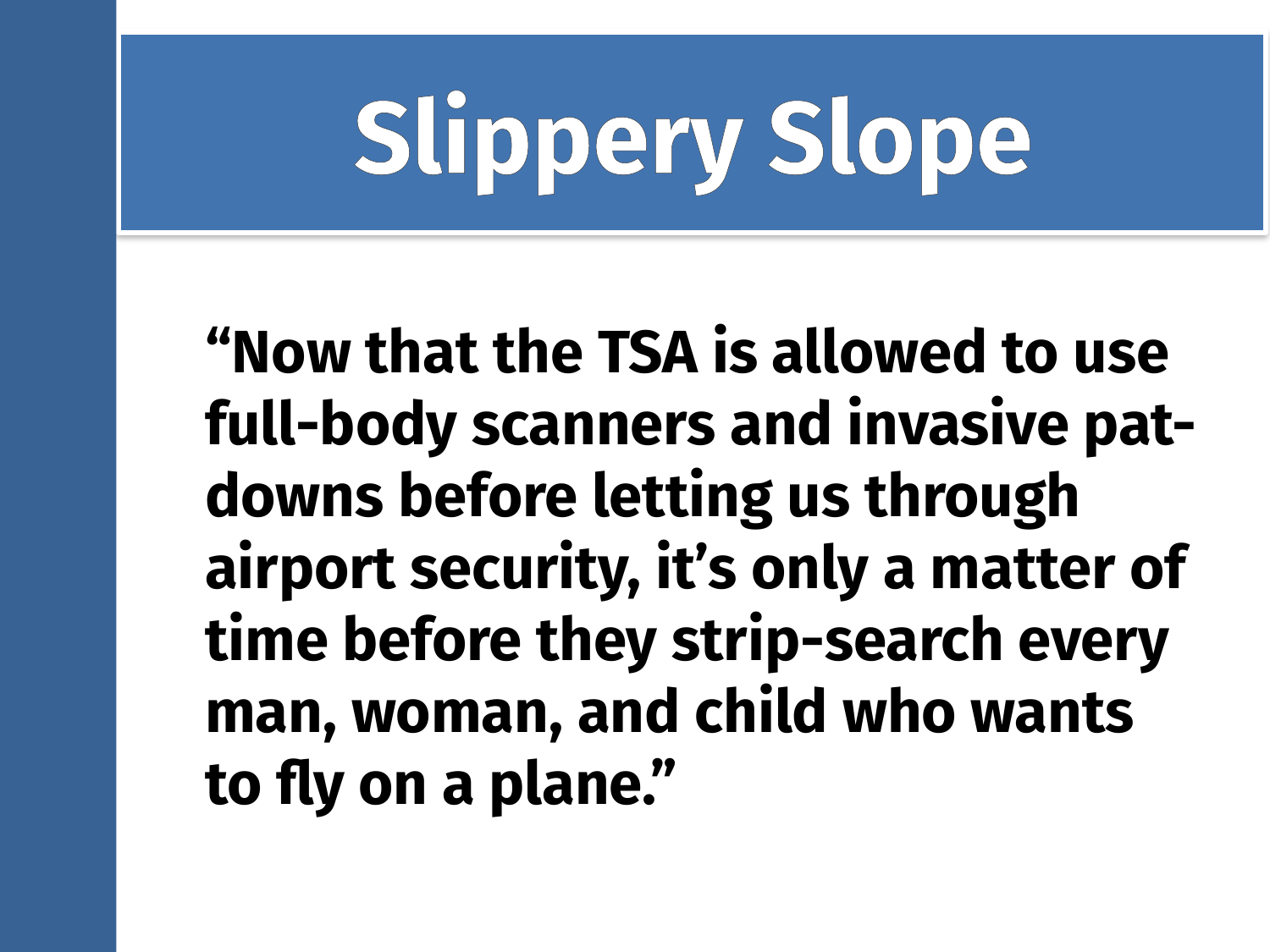

# Slippery Slope
“Now that the TSA is allowed to use full-body scanners and invasive pat-downs before letting us through airport security, it’s only a matter of time before they strip-search every man, woman, and child who wants to fly on a plane.”